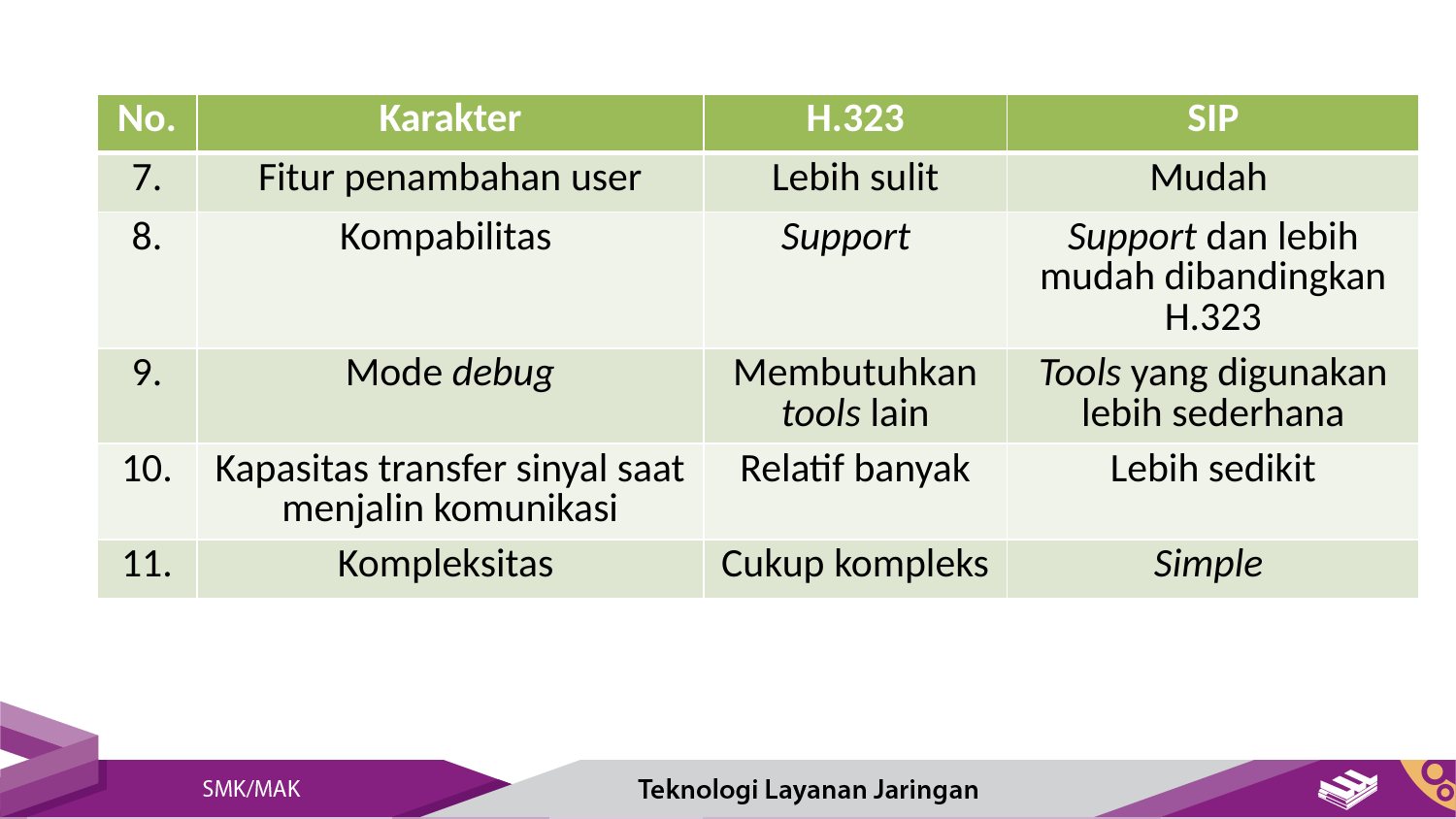

| No. | Karakter | H.323 | SIP |
| --- | --- | --- | --- |
| 7. | Fitur penambahan user | Lebih sulit | Mudah |
| 8. | Kompabilitas | Support | Support dan lebih mudah dibandingkan H.323 |
| 9. | Mode debug | Membutuhkan tools lain | Tools yang digunakan lebih sederhana |
| 10. | Kapasitas transfer sinyal saat menjalin komunikasi | Relatif banyak | Lebih sedikit |
| 11. | Kompleksitas | Cukup kompleks | Simple |